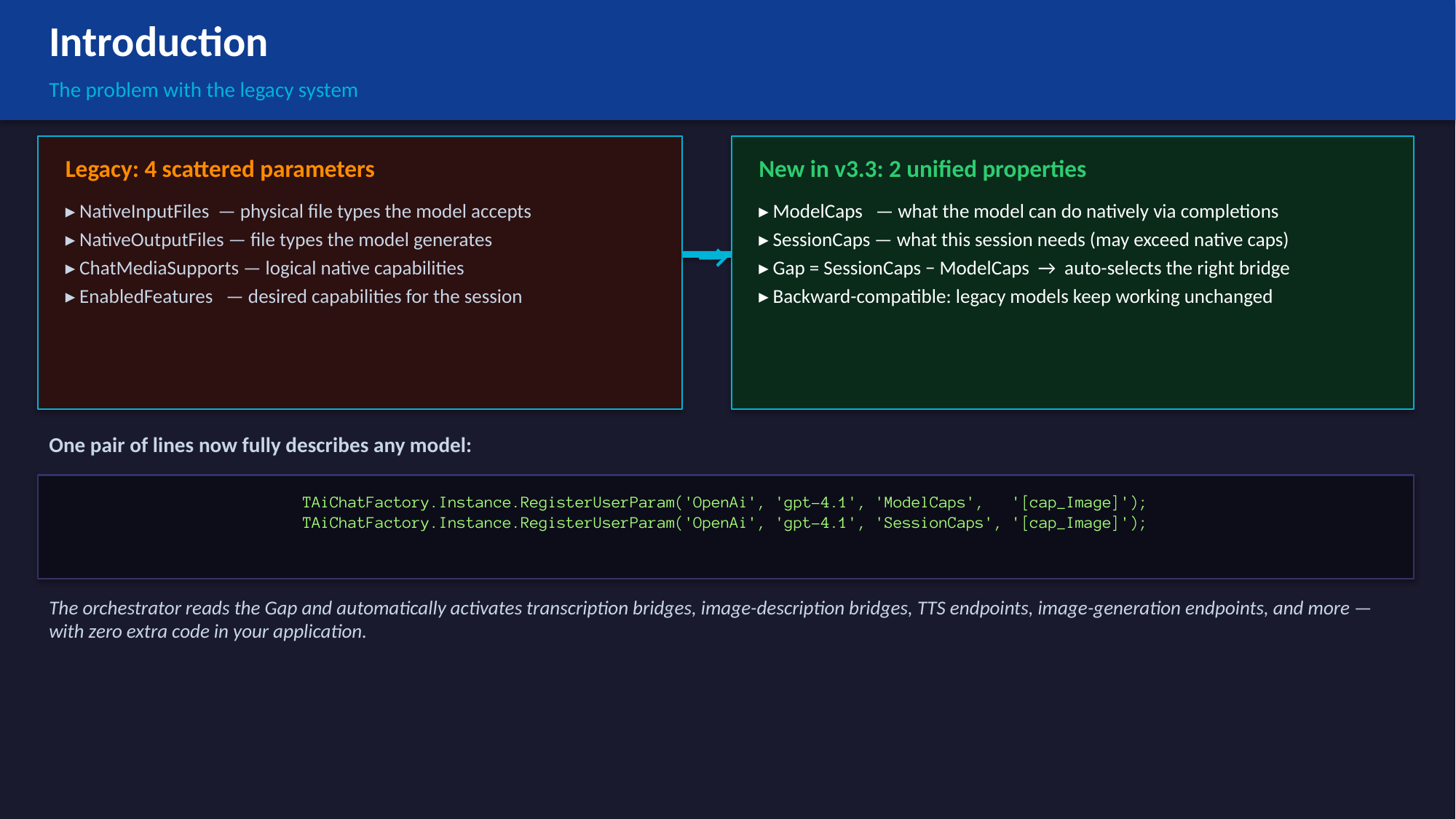

Introduction
The problem with the legacy system

Legacy: 4 scattered parameters
New in v3.3: 2 unified properties
▸ NativeInputFiles  — physical file types the model accepts
▸ NativeOutputFiles — file types the model generates
▸ ChatMediaSupports — logical native capabilities
▸ EnabledFeatures   — desired capabilities for the session
▸ ModelCaps   — what the model can do natively via completions
▸ SessionCaps — what this session needs (may exceed native caps)
▸ Gap = SessionCaps − ModelCaps  →  auto-selects the right bridge
▸ Backward-compatible: legacy models keep working unchanged
→

One pair of lines now fully describes any model:

TAiChatFactory.Instance.RegisterUserParam('OpenAi', 'gpt-4.1', 'ModelCaps',   '[cap_Image]');
TAiChatFactory.Instance.RegisterUserParam('OpenAi', 'gpt-4.1', 'SessionCaps', '[cap_Image]');
The orchestrator reads the Gap and automatically activates transcription bridges, image-description bridges, TTS endpoints, image-generation endpoints, and more — with zero extra code in your application.